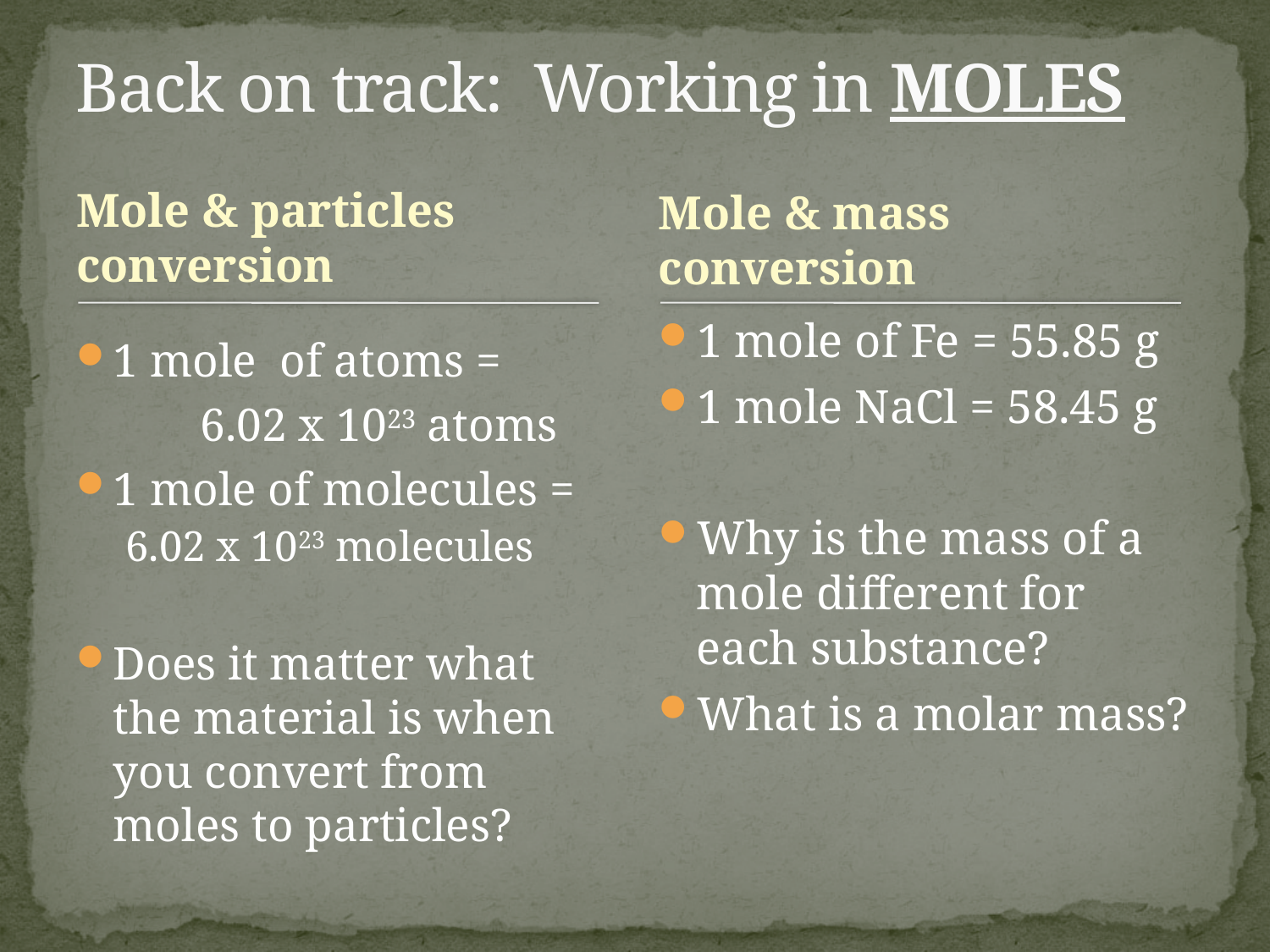

# Back on track:  Working in MOLES
Mole & particles conversion
Mole & mass
conversion
1 mole of Fe = 55.85 g
1 mole NaCl = 58.45 g

Why is the mass of a mole different for each substance?
What is a molar mass?
1 mole  of atoms =
	6.02 x 1023 atoms
1 mole of molecules =
	6.02 x 1023 molecules

Does it matter what the material is when you convert from moles to particles?